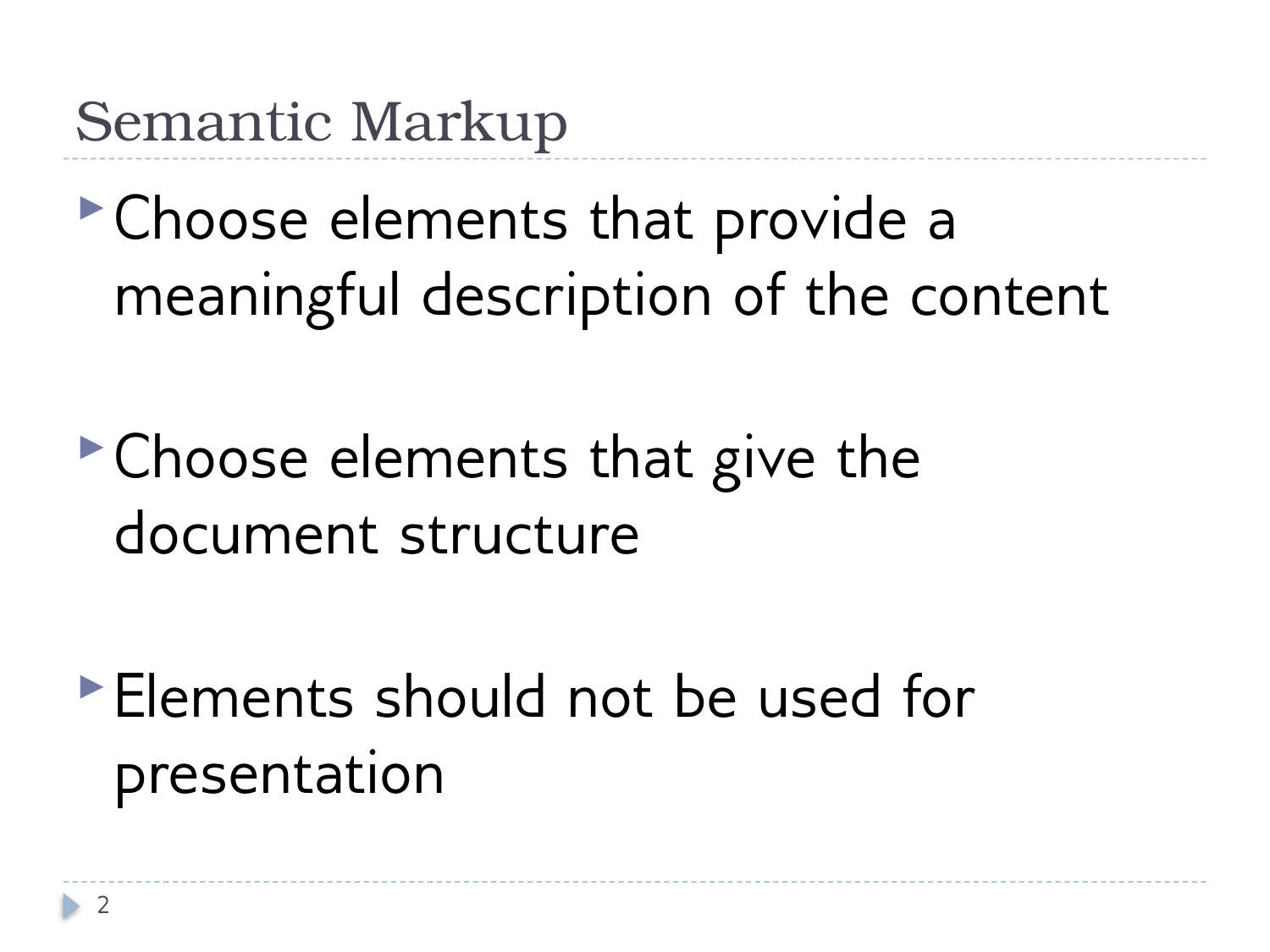

# Semantic Markup
Choose elements that provide a meaningful description of the content
Choose elements that give the document structure
Elements should not be used for presentation

2